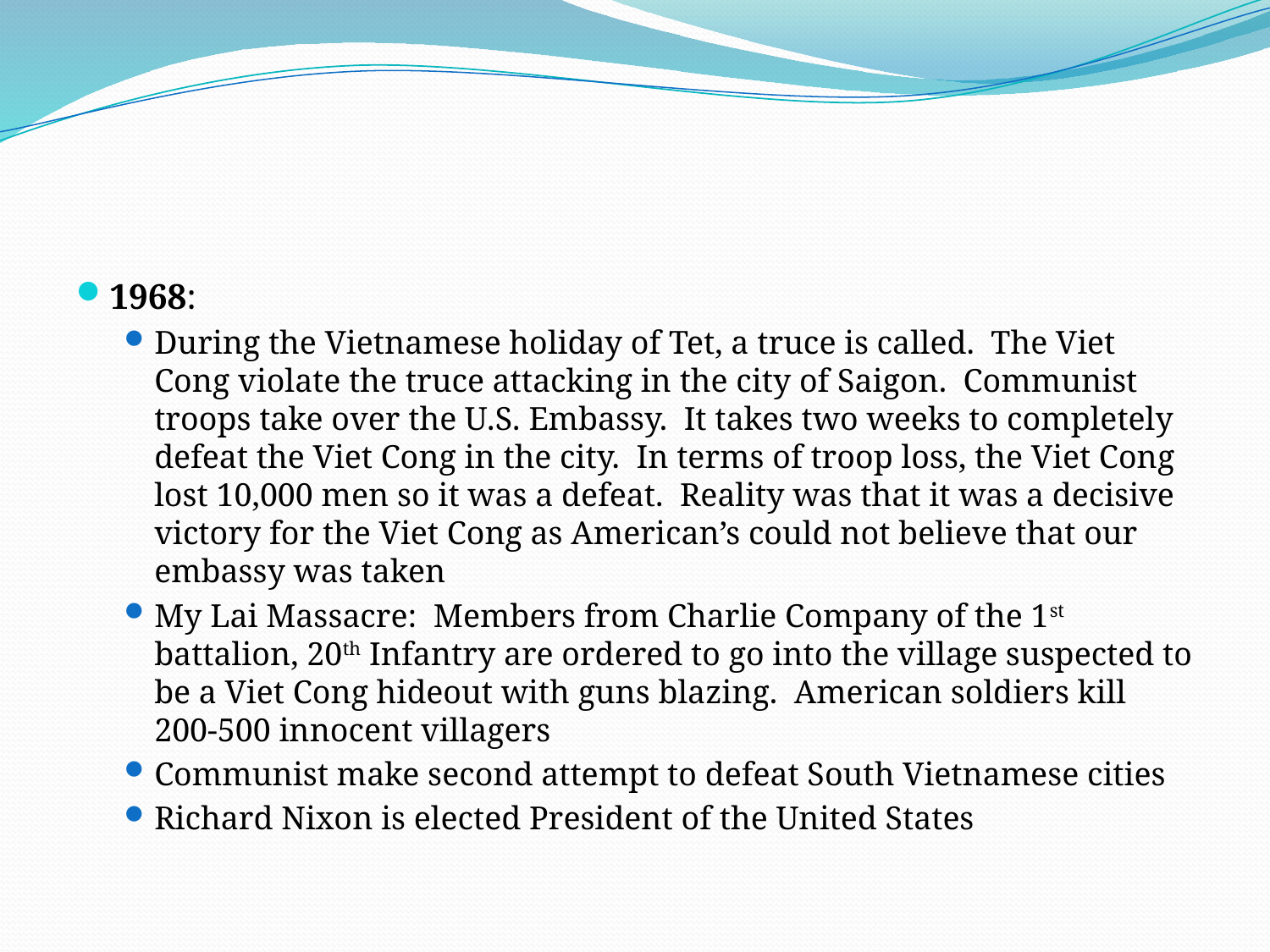

#
1968:
During the Vietnamese holiday of Tet, a truce is called.  The Viet Cong violate the truce attacking in the city of Saigon.  Communist troops take over the U.S. Embassy.  It takes two weeks to completely defeat the Viet Cong in the city.  In terms of troop loss, the Viet Cong lost 10,000 men so it was a defeat.  Reality was that it was a decisive victory for the Viet Cong as American’s could not believe that our embassy was taken
My Lai Massacre:  Members from Charlie Company of the 1st battalion, 20th Infantry are ordered to go into the village suspected to be a Viet Cong hideout with guns blazing.  American soldiers kill 200-500 innocent villagers
Communist make second attempt to defeat South Vietnamese cities
Richard Nixon is elected President of the United States